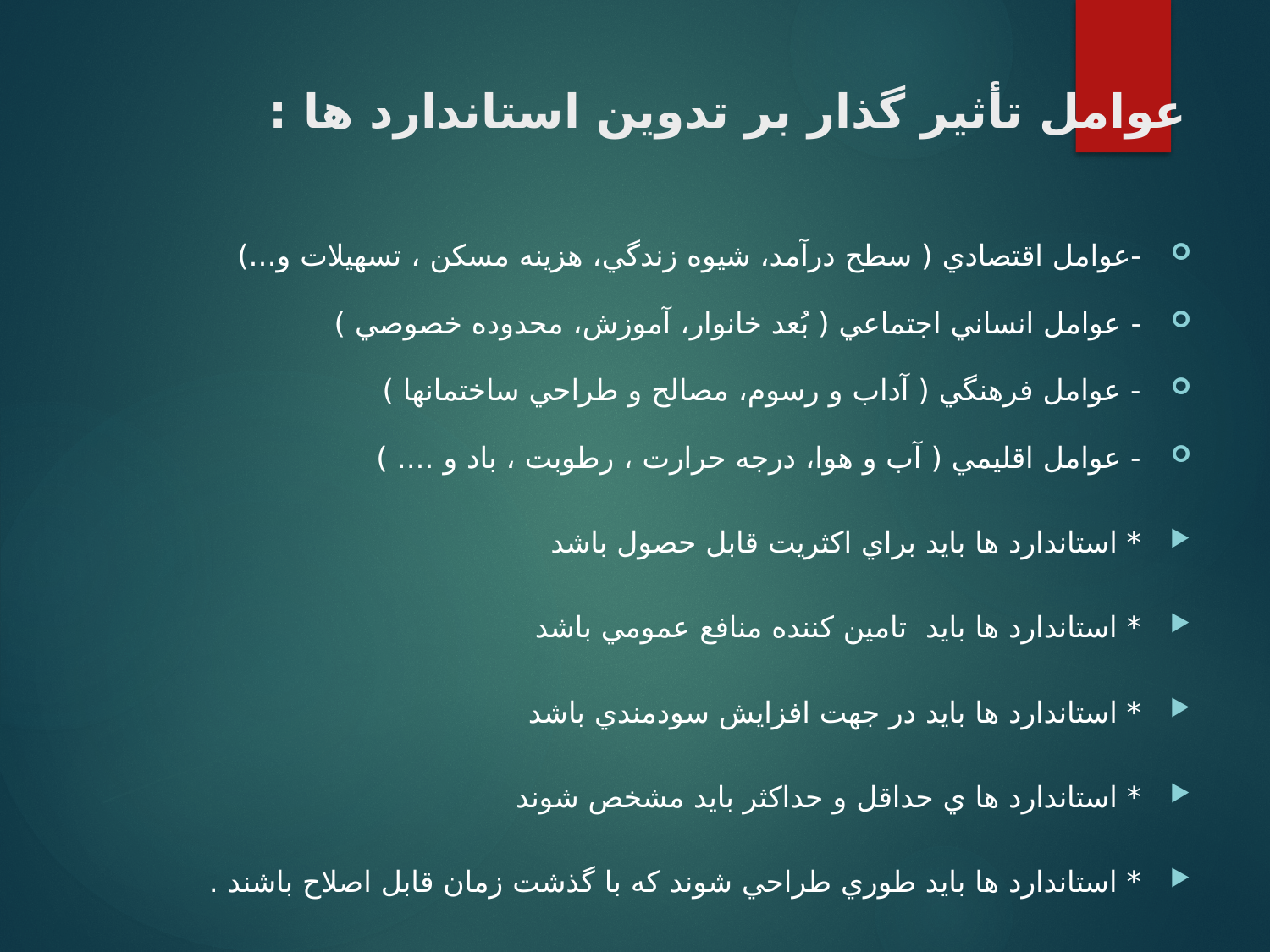

عوامل تأثير گذار بر تدوين استاندارد ها :

-عوامل اقتصادي ( سطح درآمد، شيوه زندگي، هزينه مسكن ، تسهيلات و...)
- عوامل انساني اجتماعي ( بُعد خانوار، آموزش، محدوده خصوصي )
- عوامل فرهنگي ( آداب و رسوم، مصالح و طراحي ساختمانها )
- عوامل اقليمي ( آب و هوا، درجه حرارت ، رطوبت ، باد و .... )
* استاندارد ها بايد براي اكثريت قابل حصول باشد
* استاندارد ها بايد  تامين كننده منافع عمومي باشد
* استاندارد ها بايد در جهت افزايش سودمندي باشد
* استاندارد ها ي حداقل و حداكثر بايد مشخص شوند
* استاندارد ها بايد طوري طراحي شوند كه با گذشت زمان قابل اصلاح باشند .